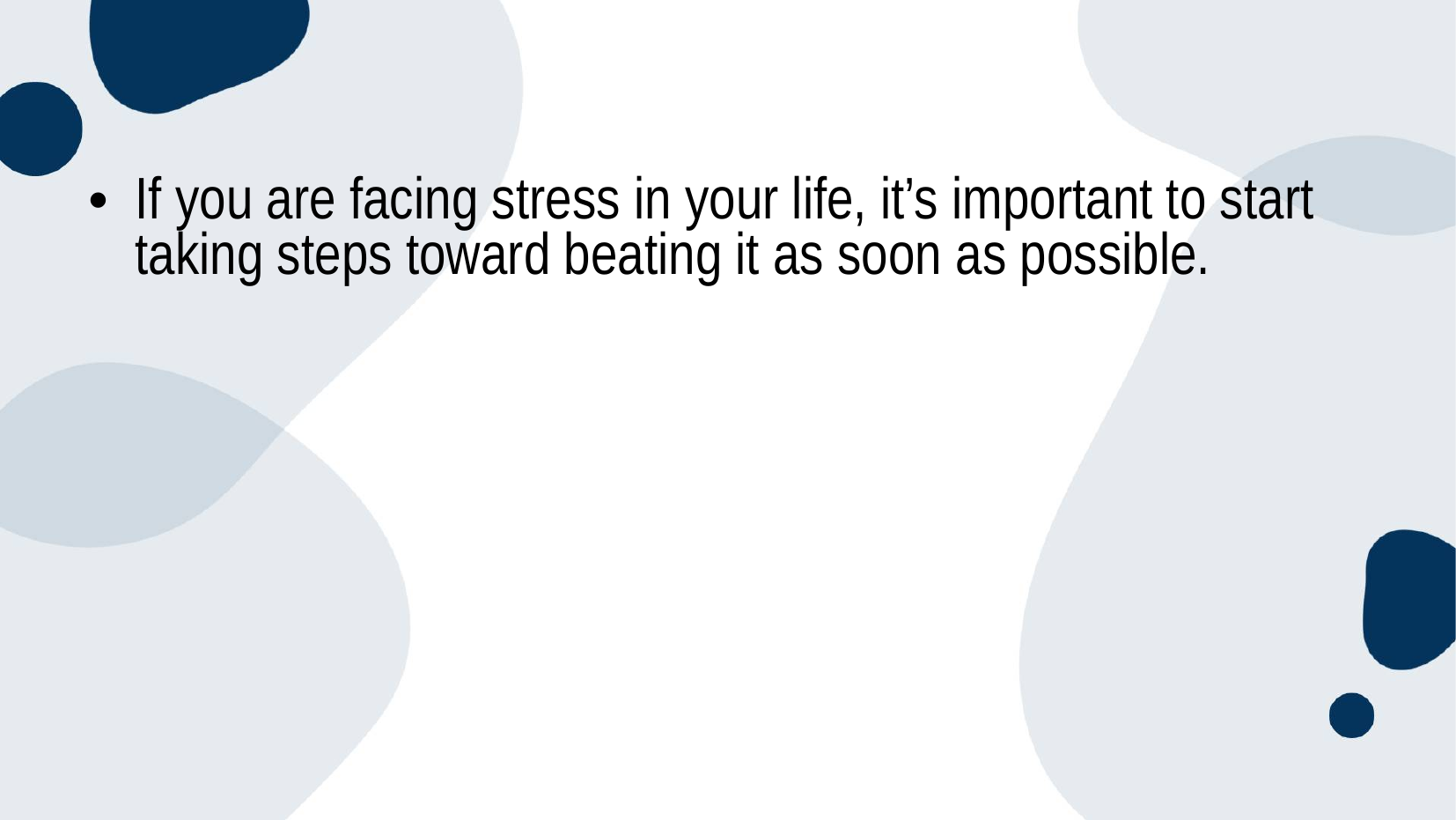

If you are facing stress in your life, it’s important to start taking steps toward beating it as soon as possible.